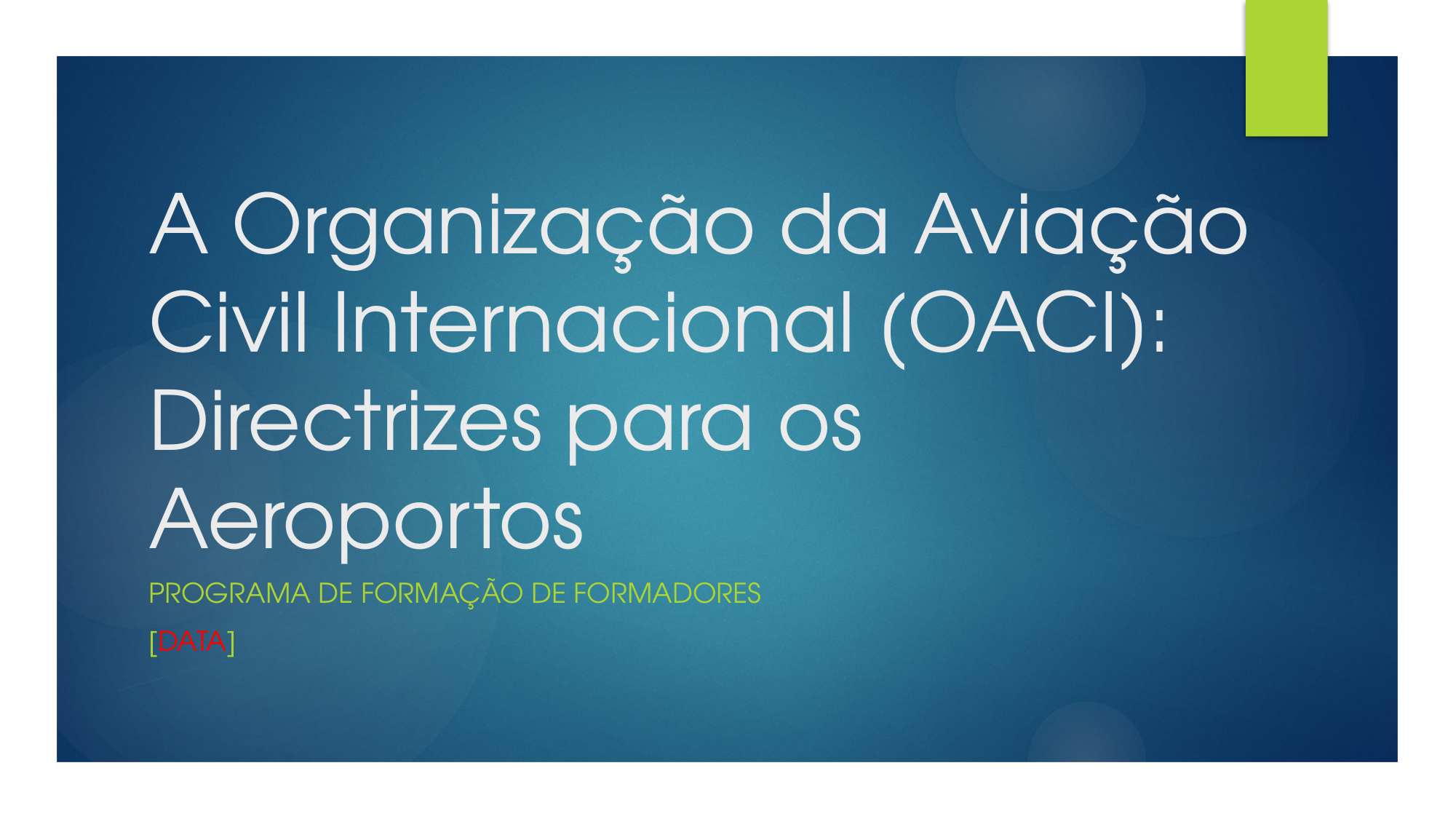

# A Organização da Aviação Civil Internacional (OACI): Directrizes para os Aeroportos
PROGRAMA DE FORMAÇÃO DE FORMADORES
[Data]